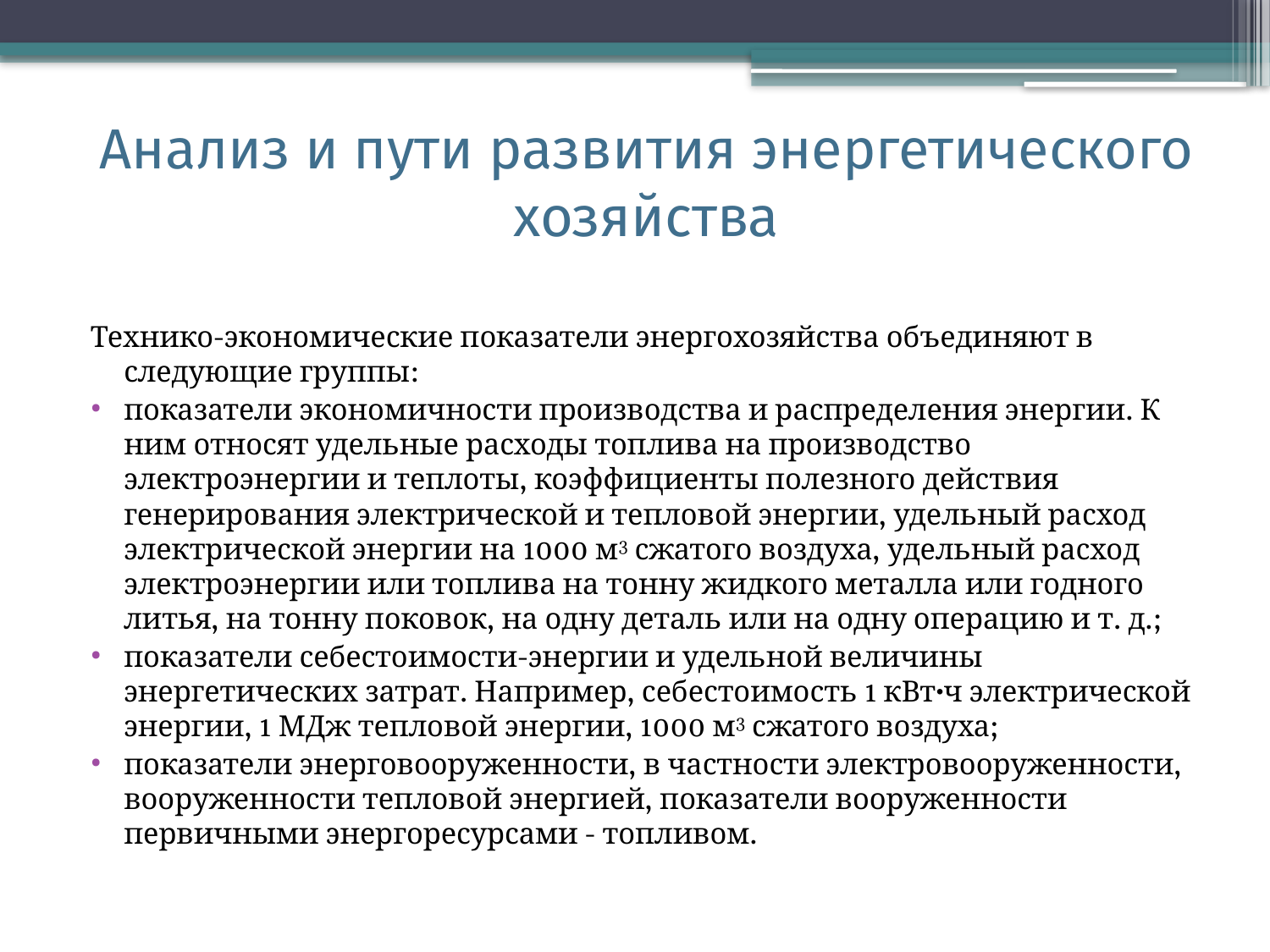

# Анализ и пути развития энергетического хозяйства
Технико-экономические показатели энергохозяйства объединяют в следующие группы:
показатели экономичности производства и распределения энергии. К ним относят удельные расходы топлива на производство электроэнергии и теплоты, коэффициенты полезного действия генерирова­ния электрической и тепловой энергии, удельный расход электрической энергии на 1000 м3 сжатого воздуха, удельный расход электроэнергии или топлива на тонну жидкого металла или годного литья, на тонну поковок, на одну деталь или на одну операцию и т. д.;
показатели себестоимости-энергии и удельной величины энергетических затрат. Например, себестоимость 1 кВт∙ч электрической энергии, 1 МДж тепловой энергии, 1000 м3 сжатого воздуха;
показатели энерговооруженности, в частности электровооруженности, вооруженности тепловой энергией, показатели вооруженности первичными энергоресурсами - топливом.